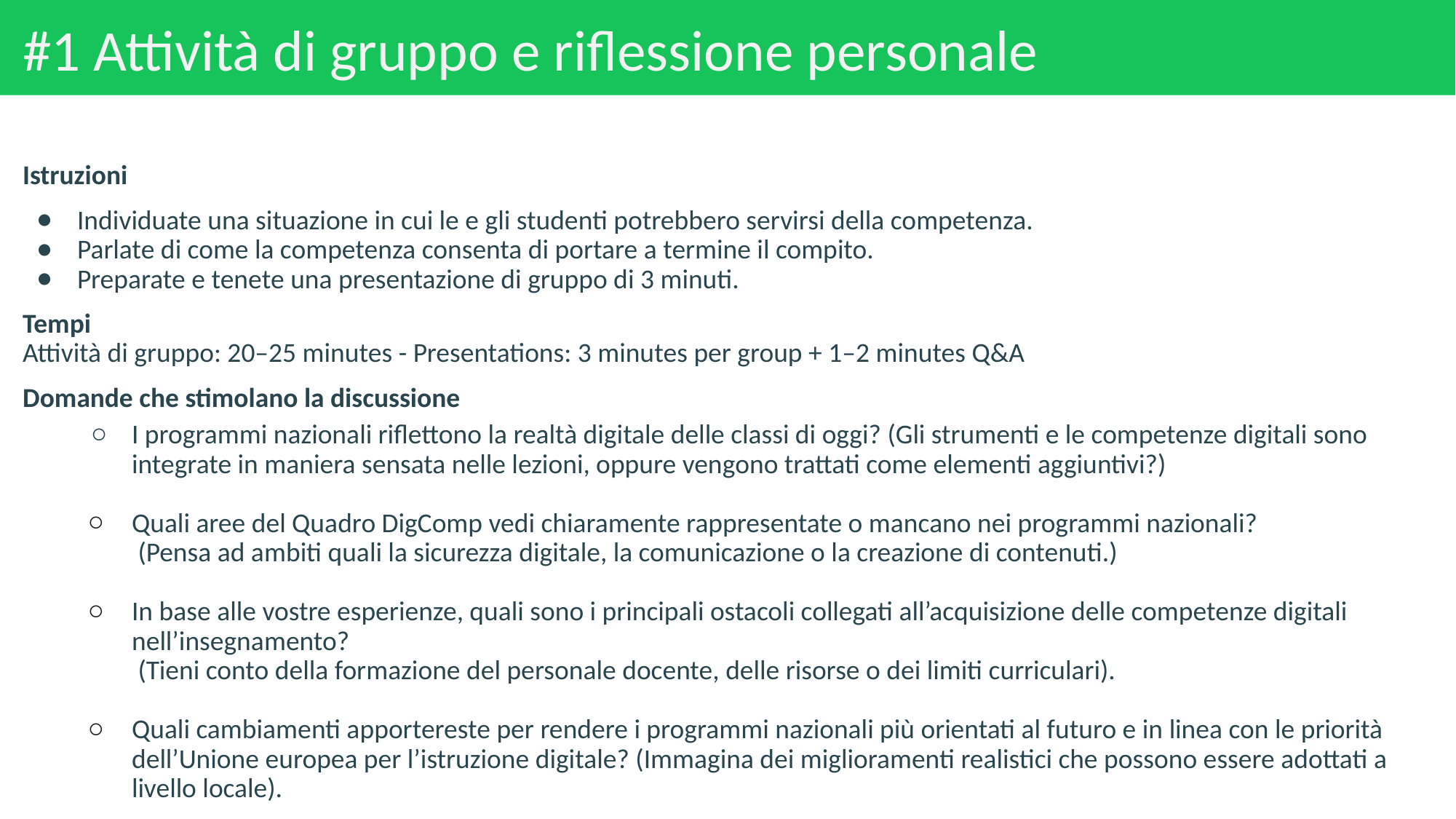

# #1 Attività di gruppo e riflessione personale

Istruzioni
Individuate una situazione in cui le e gli studenti potrebbero servirsi della competenza.
Parlate di come la competenza consenta di portare a termine il compito.
Preparate e tenete una presentazione di gruppo di 3 minuti.
Tempi
Attività di gruppo: 20–25 minutes - Presentations: 3 minutes per group + 1–2 minutes Q&A
Domande che stimolano la discussione
I programmi nazionali riflettono la realtà digitale delle classi di oggi? (Gli strumenti e le competenze digitali sono integrate in maniera sensata nelle lezioni, oppure vengono trattati come elementi aggiuntivi?)
Quali aree del Quadro DigComp vedi chiaramente rappresentate o mancano nei programmi nazionali?
 (Pensa ad ambiti quali la sicurezza digitale, la comunicazione o la creazione di contenuti.)
In base alle vostre esperienze, quali sono i principali ostacoli collegati all’acquisizione delle competenze digitali nell’insegnamento?
 (Tieni conto della formazione del personale docente, delle risorse o dei limiti curriculari).
Quali cambiamenti apportereste per rendere i programmi nazionali più orientati al futuro e in linea con le priorità dell’Unione europea per l’istruzione digitale? (Immagina dei miglioramenti realistici che possono essere adottati a livello locale).